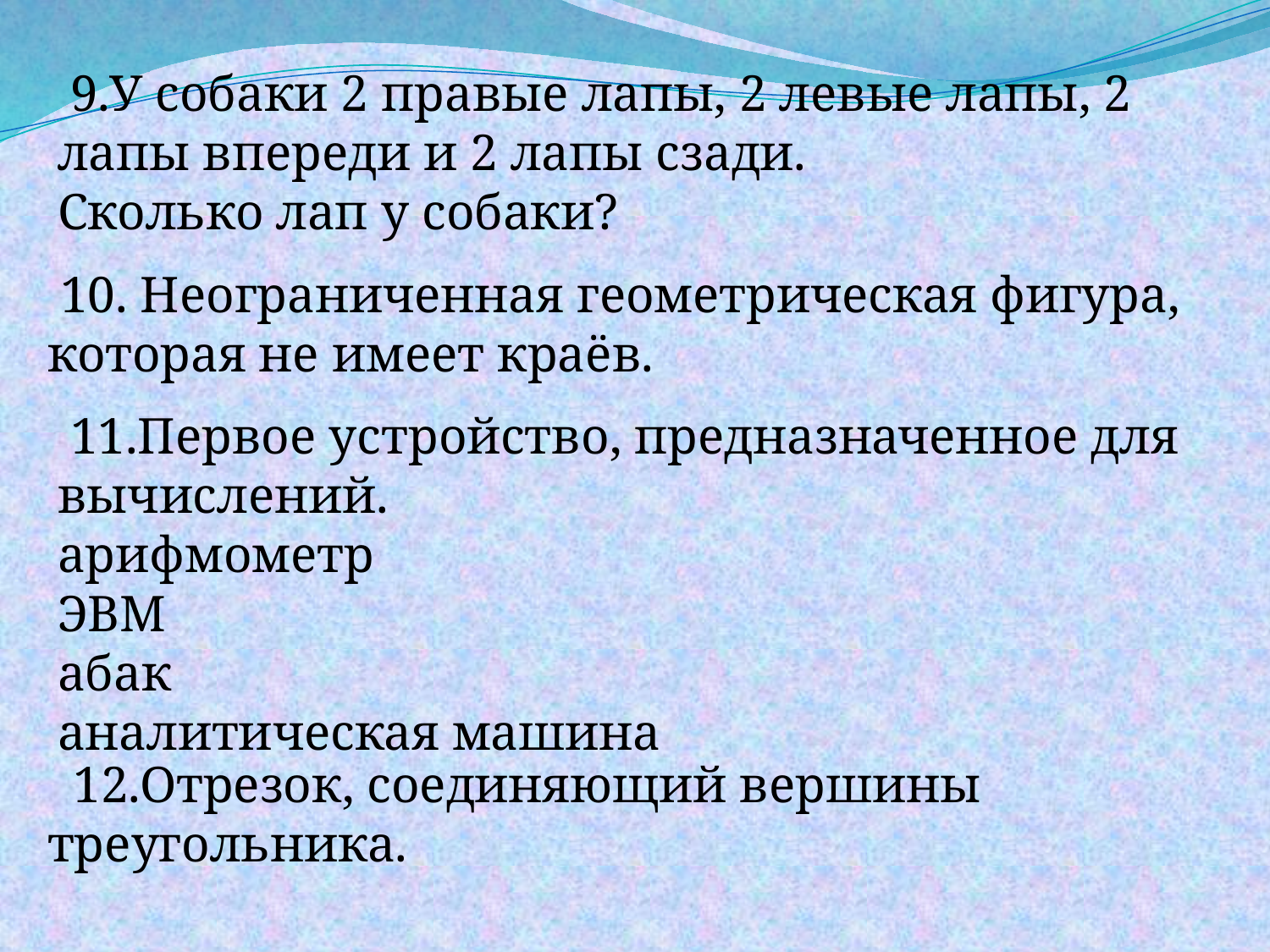

9.У собаки 2 правые лапы, 2 левые лапы, 2 лапы впереди и 2 лапы сзади.
Сколько лап у собаки?

 10. Неограниченная геометрическая фигура, которая не имеет краёв.
 11.Первое устройство, предназначенное для вычислений.
арифмометр
ЭВМ
абак
аналитическая машина
  12.Отрезок, соединяющий вершины треугольника.